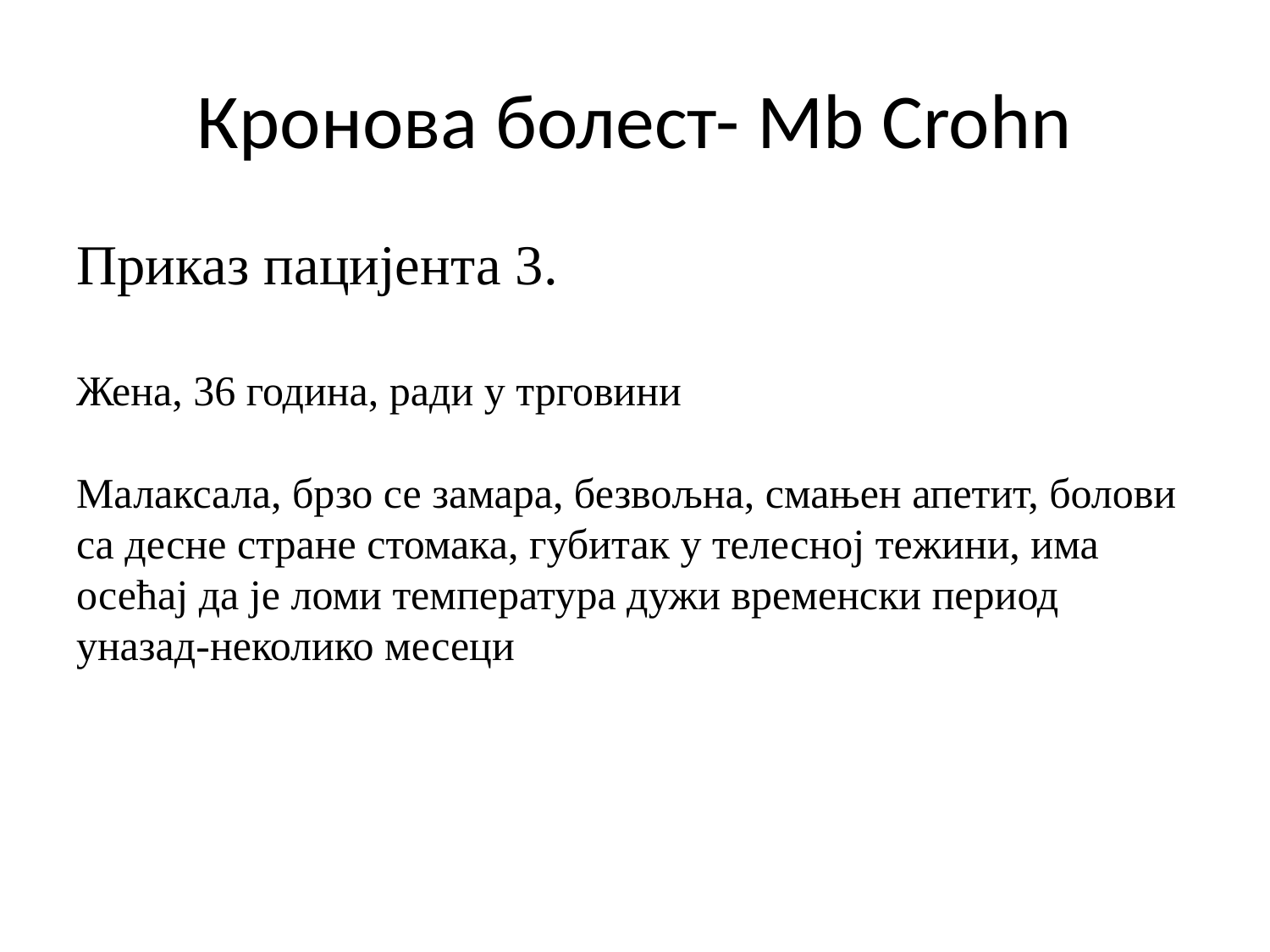

# Кронова болест- Mb Crohn
Приказ пацијента 3.

Жена, 36 година, ради у трговини

Малаксала, брзо се замара, безвољна, смањен апетит, болови са десне стране стомака, губитак у телесној тежини, има осећај да је ломи температура дужи временски период уназад-неколико месеци